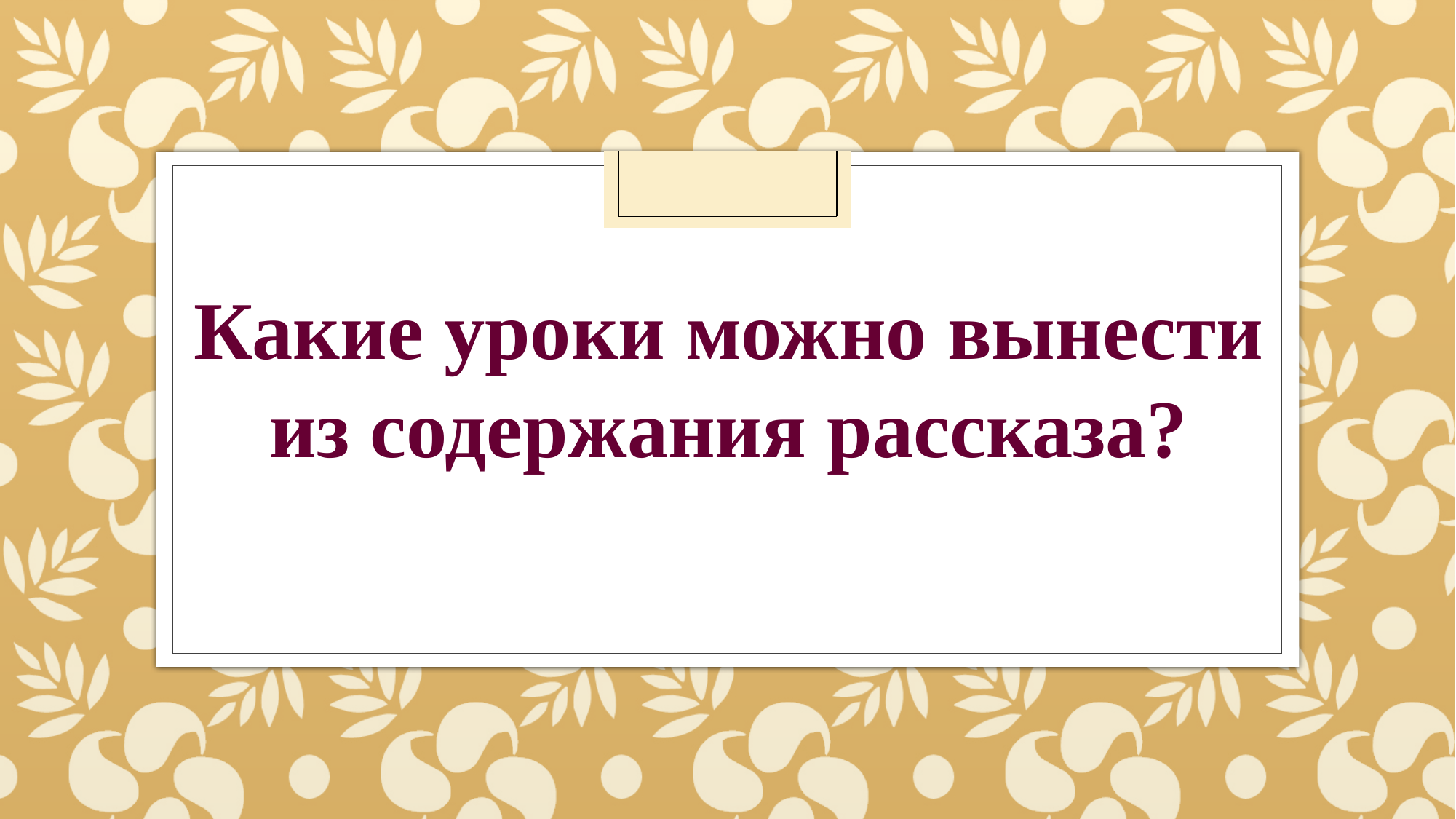

Какие уроки можно вынести
из содержания рассказа?